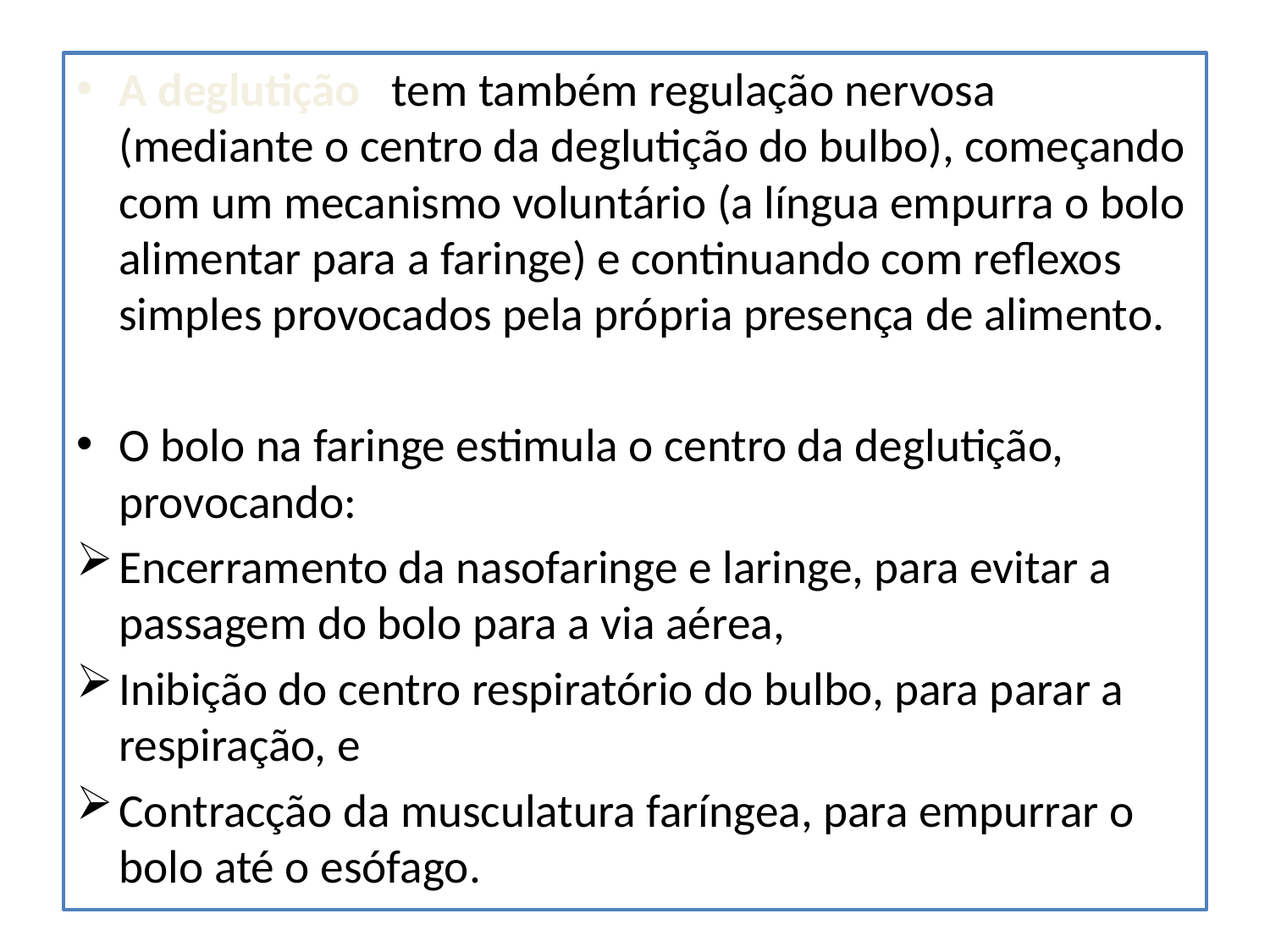

#
A deglutição   tem também regulação nervosa (mediante o centro da deglutição do bulbo), começando com um mecanismo voluntário (a língua empurra o bolo alimentar para a faringe) e continuando com reflexos simples provocados pela própria presença de alimento.

O bolo na faringe estimula o centro da deglutição, provocando:
Encerramento da nasofaringe e laringe, para evitar a passagem do bolo para a via aérea,
Inibição do centro respiratório do bulbo, para parar a respiração, e
Contracção da musculatura faríngea, para empurrar o bolo até o esófago.